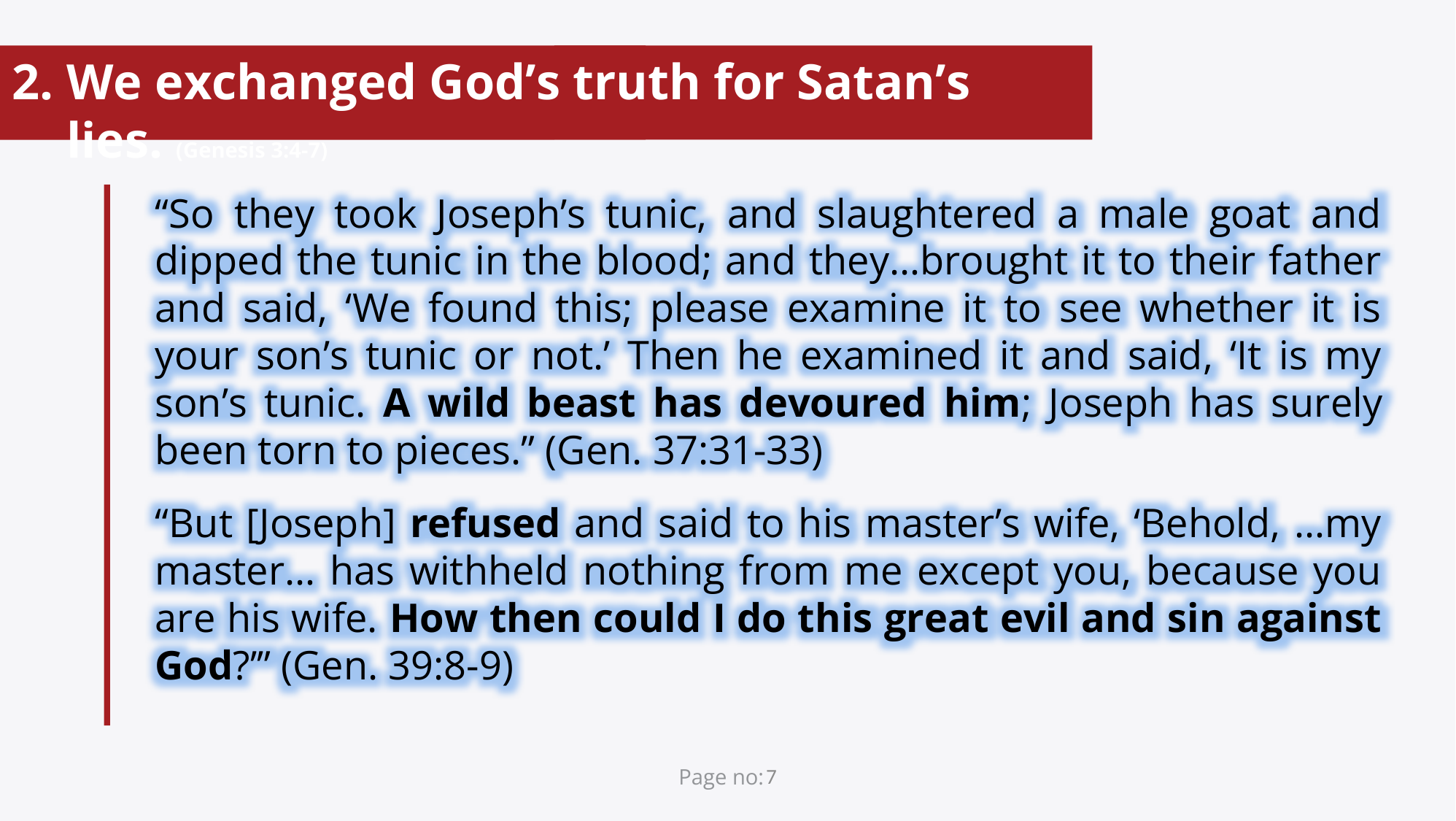

We exchanged God’s truth for Satan’s lies. (Genesis 3:4-7)

“So they took Joseph’s tunic, and slaughtered a male goat and dipped the tunic in the blood; and they…brought it to their father and said, ‘We found this; please examine it to see whether it is your son’s tunic or not.’ Then he examined it and said, ‘It is my son’s tunic. A wild beast has devoured him; Joseph has surely been torn to pieces.” (Gen. 37:31-33)
“But [Joseph] refused and said to his master’s wife, ‘Behold, …my master… has withheld nothing from me except you, because you are his wife. How then could I do this great evil and sin against God?’” (Gen. 39:8-9)